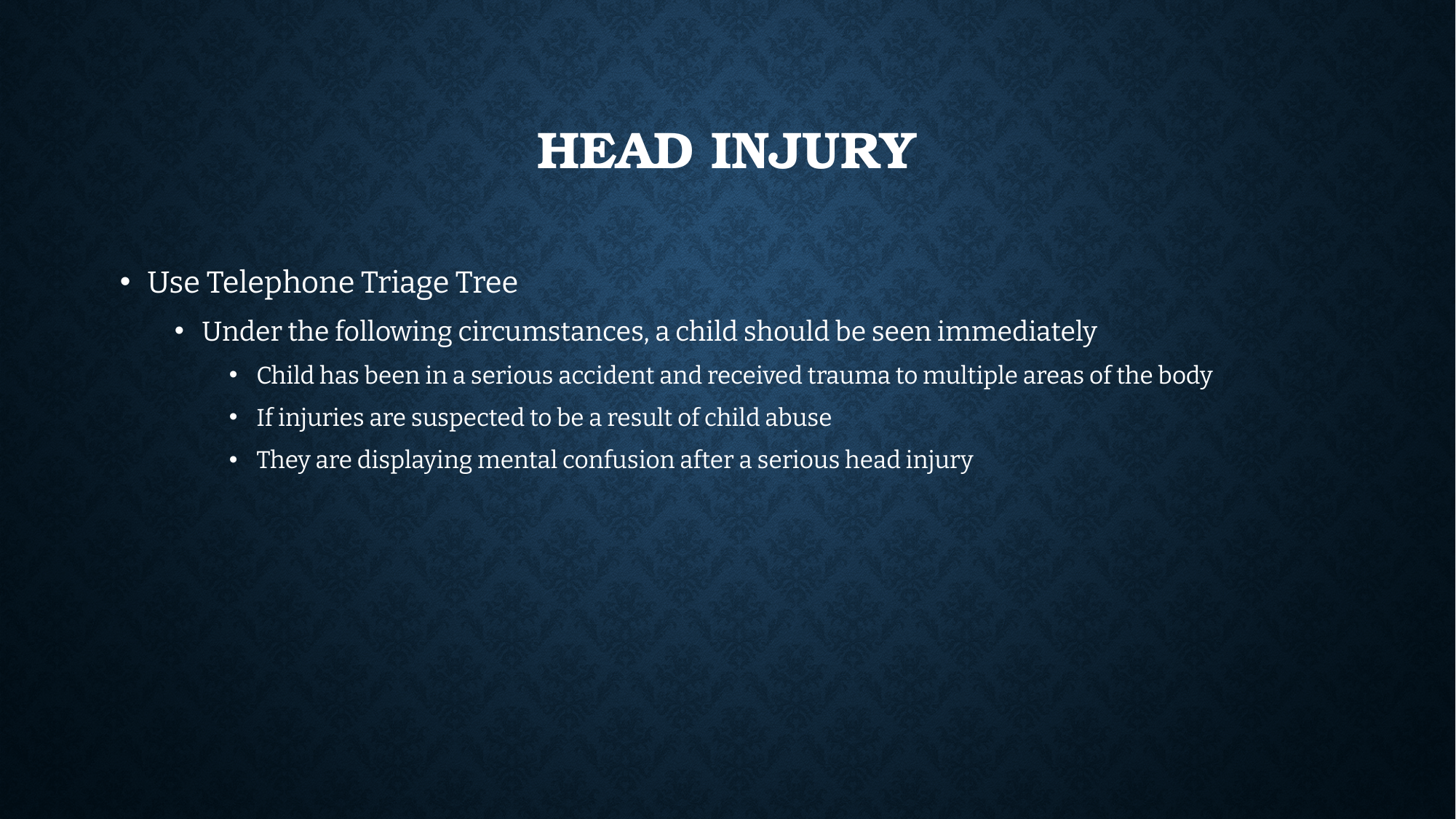

# Head Injury
Use Telephone Triage Tree
Under the following circumstances, a child should be seen immediately
Child has been in a serious accident and received trauma to multiple areas of the body
If injuries are suspected to be a result of child abuse
They are displaying mental confusion after a serious head injury